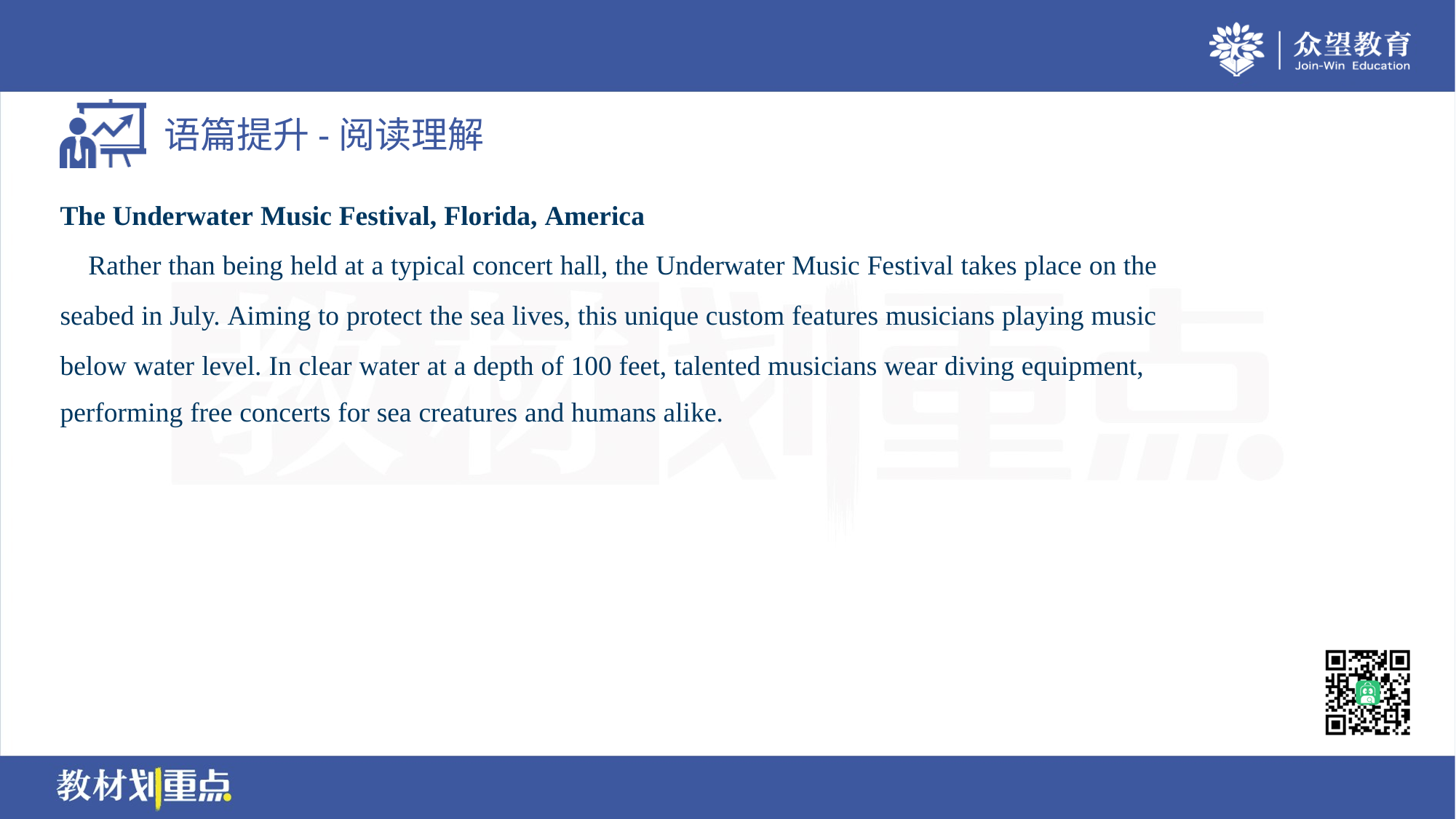

The Underwater Music Festival, Florida, America
    Rather than being held at a typical concert hall, the Underwater Music Festival takes place on the
seabed in July. Aiming to protect the sea lives, this unique custom features musicians playing music
below water level. In clear water at a depth of 100 feet, talented musicians wear diving equipment,
performing free concerts for sea creatures and humans alike.